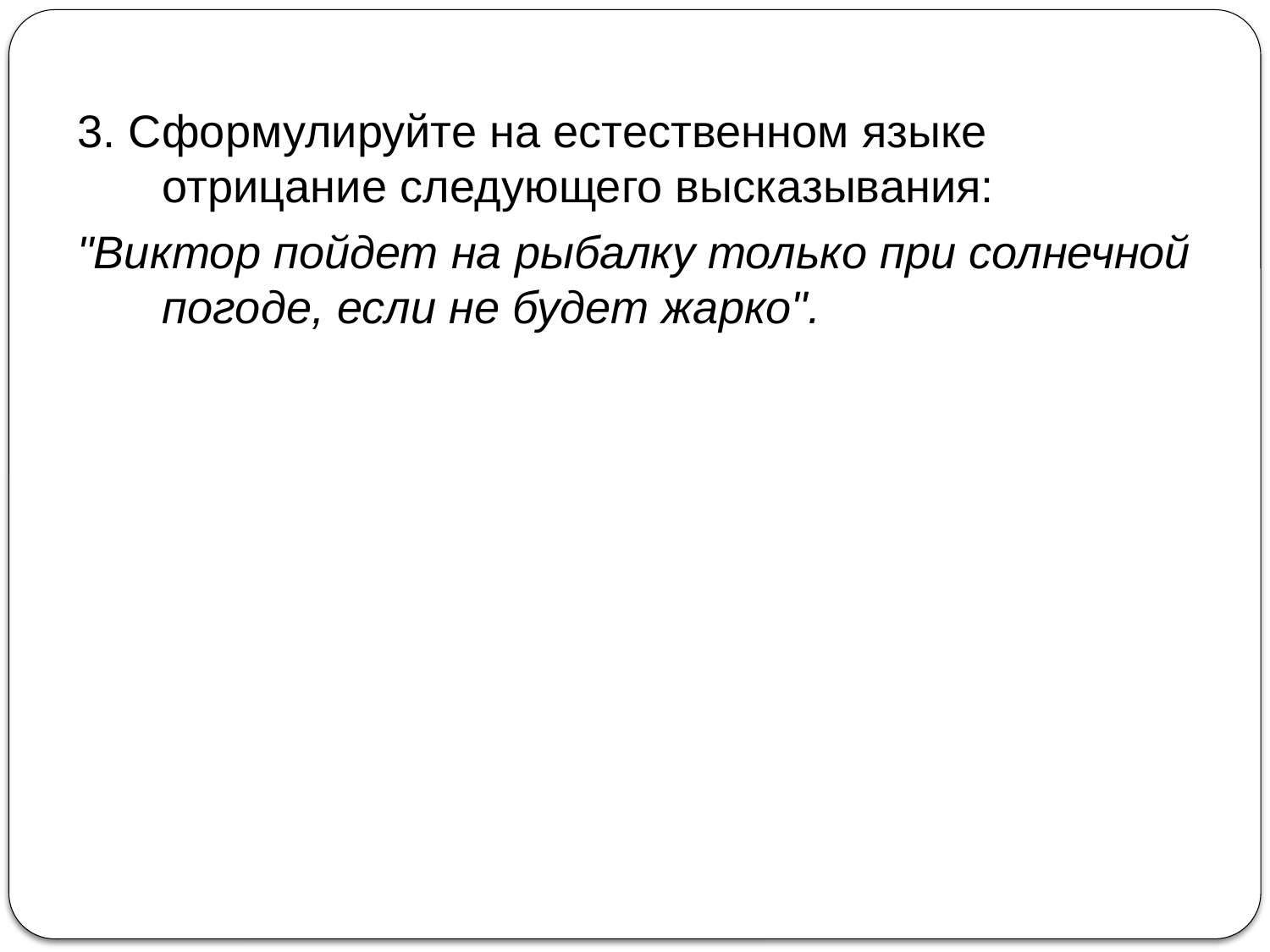

3. Сформулируйте на естественном языке отрицание следующего высказывания:
"Виктор пойдет на рыбалку только при солнечной погоде, если не будет жарко".